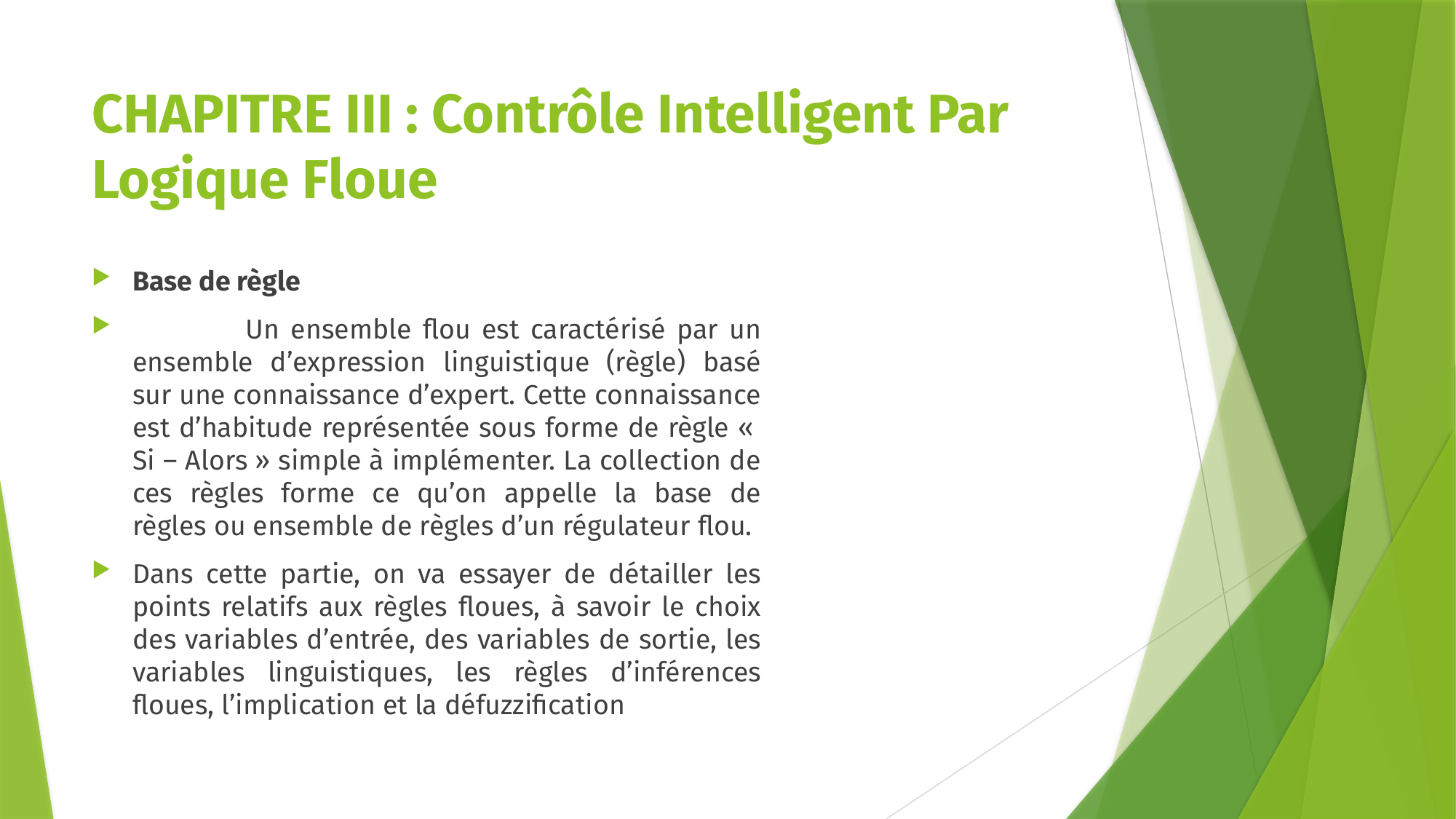

# CHAPITRE III : Contrôle Intelligent Par Logique Floue
Base de règle
 	Un ensemble flou est caractérisé par un ensemble d’expression linguistique (règle) basé sur une connaissance d’expert. Cette connaissance est d’habitude représentée sous forme de règle «  Si – Alors » simple à implémenter. La collection de ces règles forme ce qu’on appelle la base de règles ou ensemble de règles d’un régulateur flou.
Dans cette partie, on va essayer de détailler les points relatifs aux règles floues, à savoir le choix des variables d’entrée, des variables de sortie, les variables linguistiques, les règles d’inférences floues, l’implication et la défuzzification